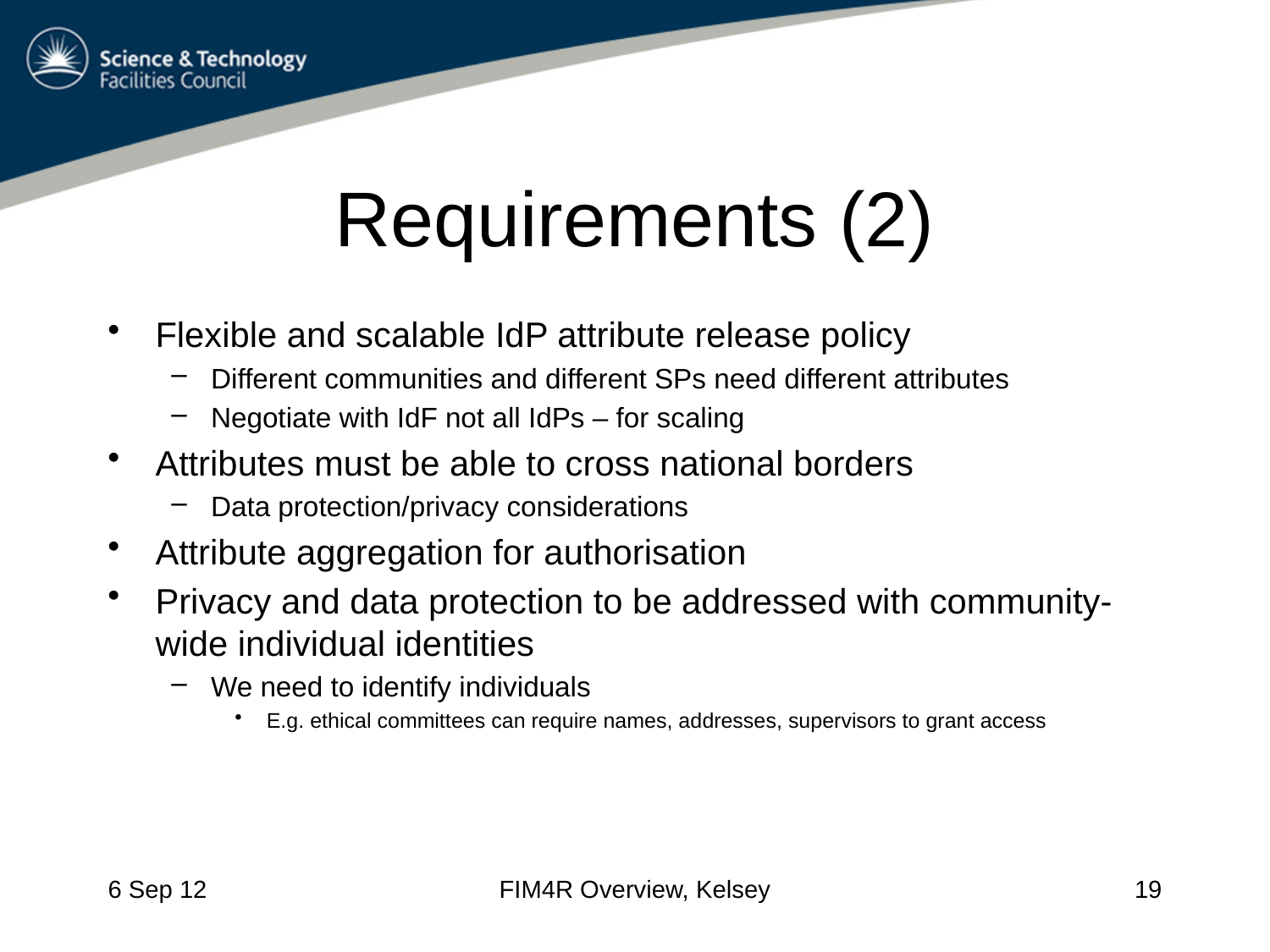

# Requirements (2)
Flexible and scalable IdP attribute release policy
Different communities and different SPs need different attributes
Negotiate with IdF not all IdPs – for scaling
Attributes must be able to cross national borders
Data protection/privacy considerations
Attribute aggregation for authorisation
Privacy and data protection to be addressed with community-wide individual identities
We need to identify individuals
E.g. ethical committees can require names, addresses, supervisors to grant access

6 Sep 12
FIM4R Overview, Kelsey
19